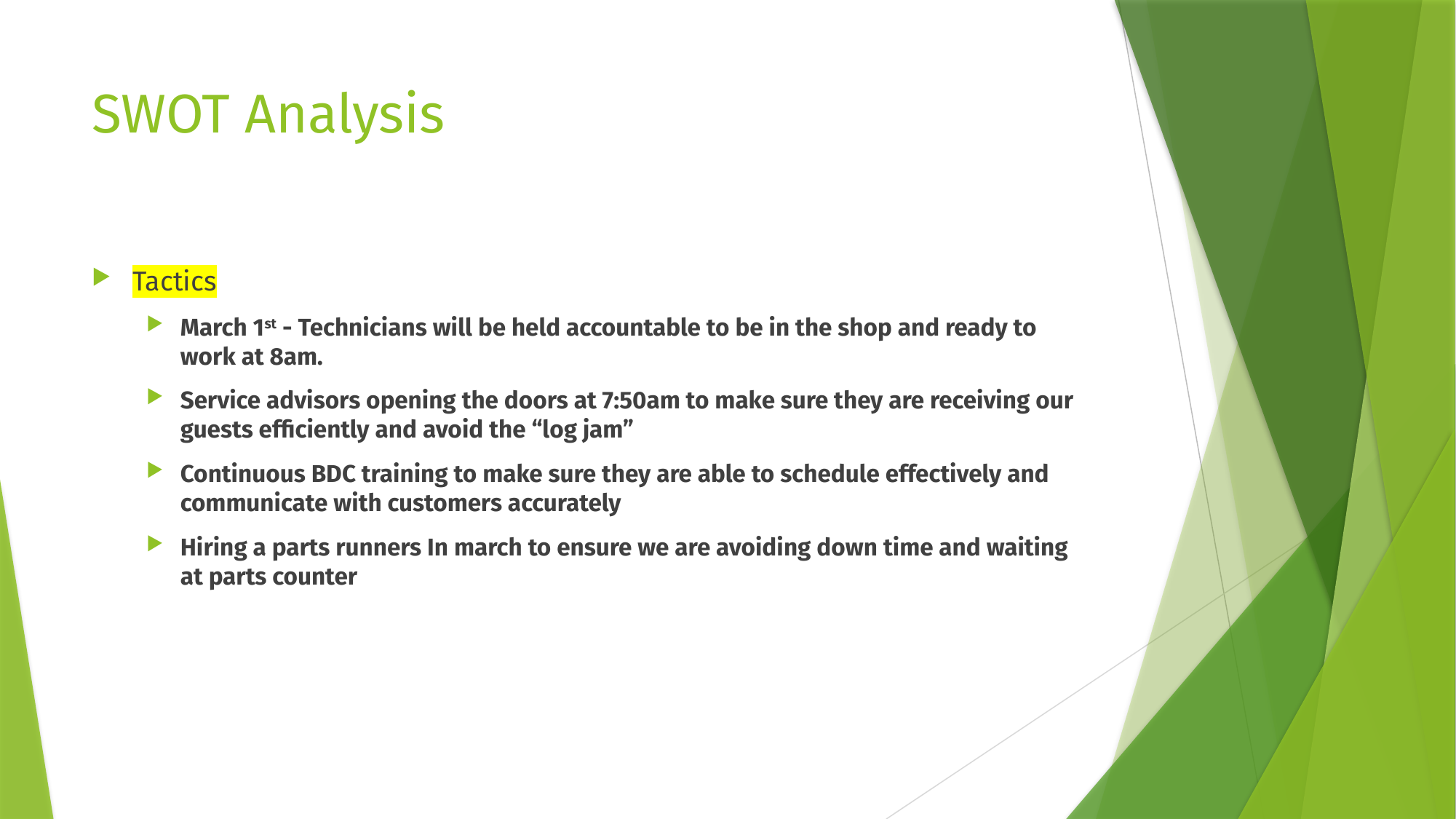

# SWOT Analysis
Tactics
March 1st - Technicians will be held accountable to be in the shop and ready to work at 8am.
Service advisors opening the doors at 7:50am to make sure they are receiving our guests efficiently and avoid the “log jam”
Continuous BDC training to make sure they are able to schedule effectively and communicate with customers accurately
Hiring a parts runners In march to ensure we are avoiding down time and waiting at parts counter